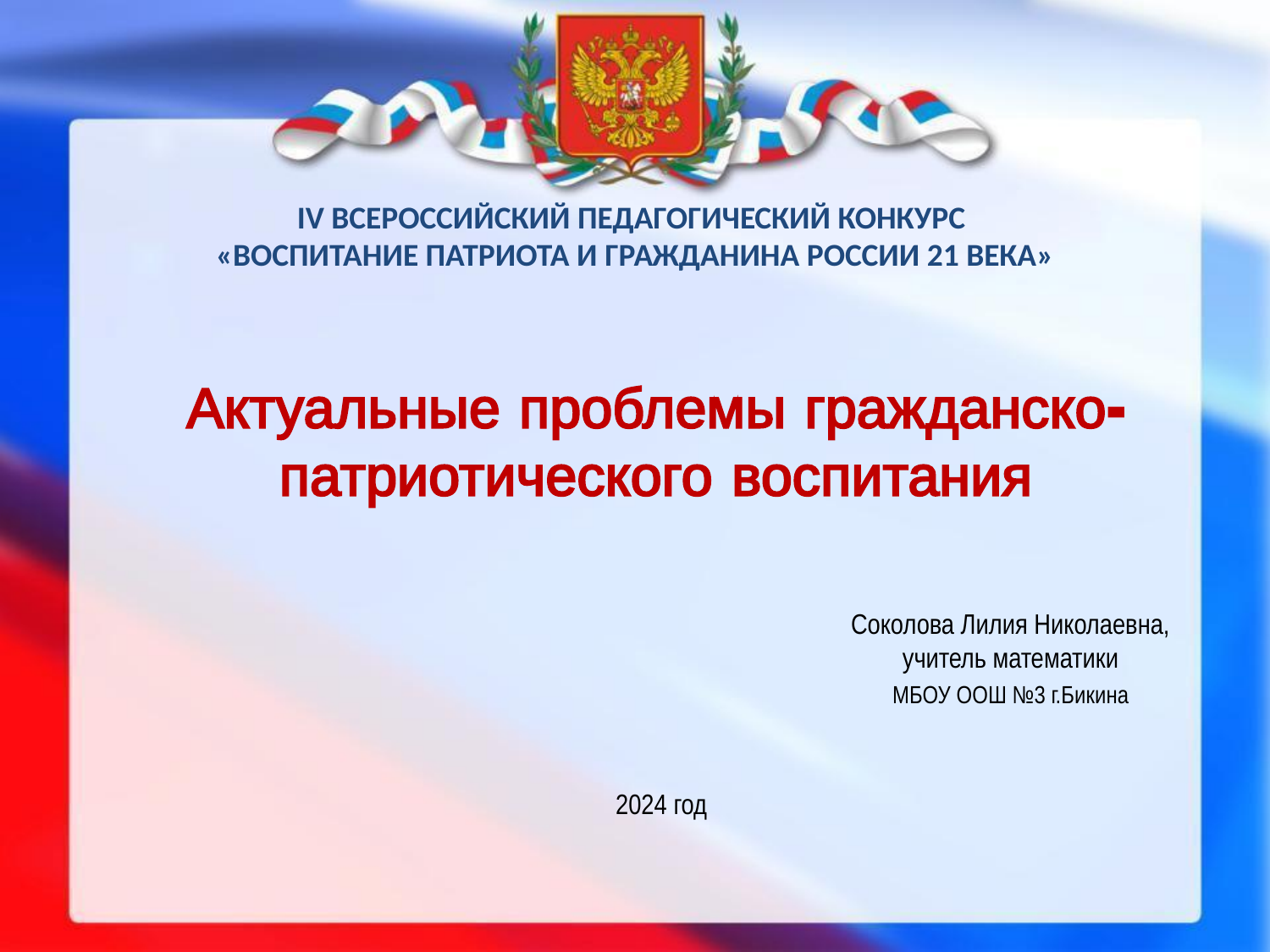

IV ВСЕРОССИЙСКИЙ ПЕДАГОГИЧЕСКИЙ КОНКУРС
«ВОСПИТАНИЕ ПАТРИОТА И ГРАЖДАНИНА РОССИИ 21 ВЕКА»
Актуальные проблемы гражданско-патриотического воспитания

Соколова Лилия Николаевна, учитель математики
МБОУ ООШ №3 г.Бикина

2024 год